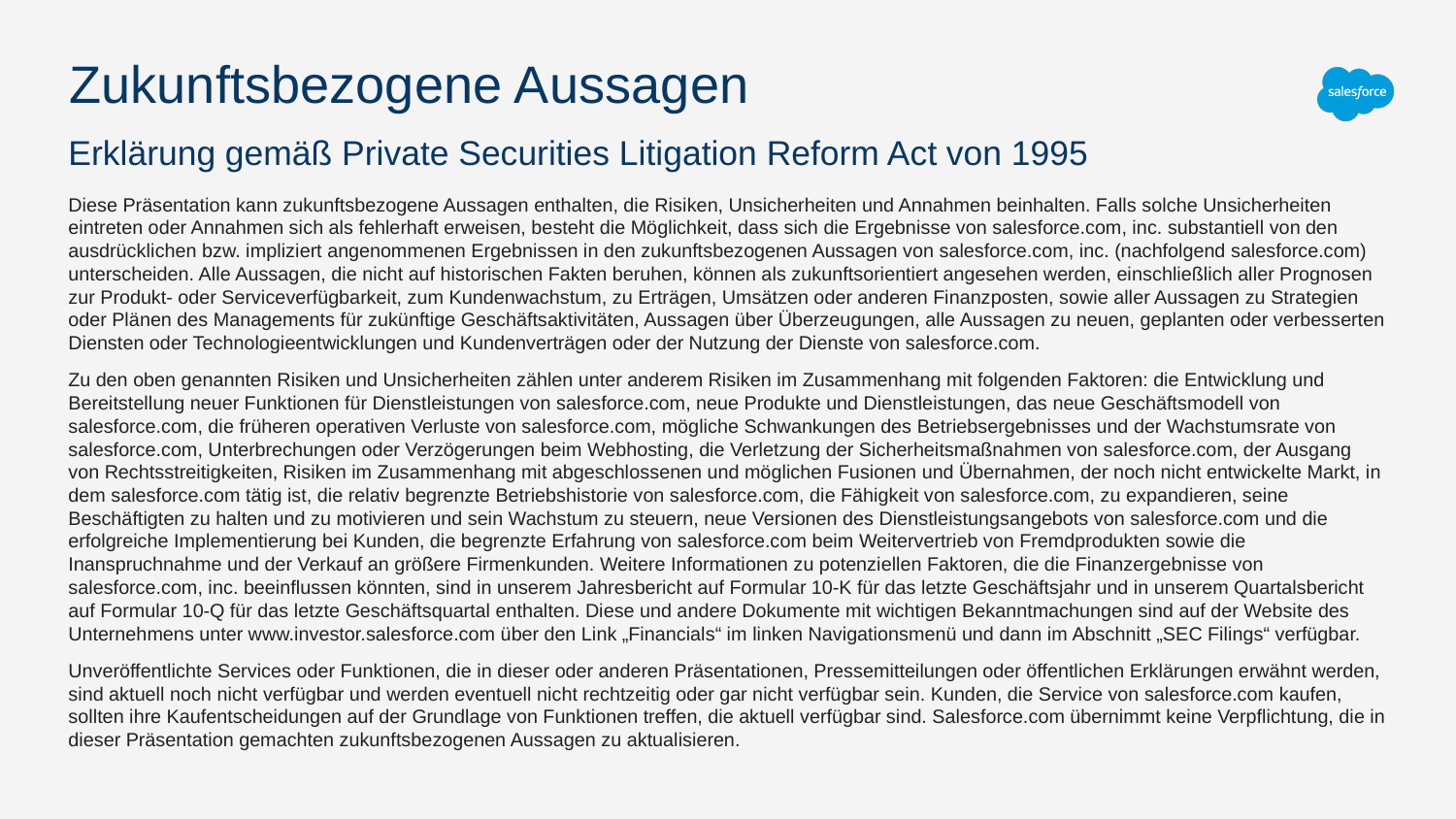

# Zukunftsbezogene Aussagen
Erklärung gemäß Private Securities Litigation Reform Act von 1995

Diese Präsentation kann zukunftsbezogene Aussagen enthalten, die Risiken, Unsicherheiten und Annahmen beinhalten. Falls solche Unsicherheiten eintreten oder Annahmen sich als fehlerhaft erweisen, besteht die Möglichkeit, dass sich die Ergebnisse von salesforce.com, inc. substantiell von den ausdrücklichen bzw. impliziert angenommenen Ergebnissen in den zukunftsbezogenen Aussagen von salesforce.com, inc. (nachfolgend salesforce.com) unterscheiden. Alle Aussagen, die nicht auf historischen Fakten beruhen, können als zukunftsorientiert angesehen werden, einschließlich aller Prognosen zur Produkt- oder Serviceverfügbarkeit, zum Kundenwachstum, zu Erträgen, Umsätzen oder anderen Finanzposten, sowie aller Aussagen zu Strategien oder Plänen des Managements für zukünftige Geschäftsaktivitäten, Aussagen über Überzeugungen, alle Aussagen zu neuen, geplanten oder verbesserten Diensten oder Technologieentwicklungen und Kundenverträgen oder der Nutzung der Dienste von salesforce.com.
Zu den oben genannten Risiken und Unsicherheiten zählen unter anderem Risiken im Zusammenhang mit folgenden Faktoren: die Entwicklung und Bereitstellung neuer Funktionen für Dienstleistungen von salesforce.com, neue Produkte und Dienstleistungen, das neue Geschäftsmodell von salesforce.com, die früheren operativen Verluste von salesforce.com, mögliche Schwankungen des Betriebsergebnisses und der Wachstumsrate von salesforce.com, Unterbrechungen oder Verzögerungen beim Webhosting, die Verletzung der Sicherheitsmaßnahmen von salesforce.com, der Ausgang von Rechtsstreitigkeiten, Risiken im Zusammenhang mit abgeschlossenen und möglichen Fusionen und Übernahmen, der noch nicht entwickelte Markt, in dem salesforce.com tätig ist, die relativ begrenzte Betriebshistorie von salesforce.com, die Fähigkeit von salesforce.com, zu expandieren, seine Beschäftigten zu halten und zu motivieren und sein Wachstum zu steuern, neue Versionen des Dienstleistungsangebots von salesforce.com und die erfolgreiche Implementierung bei Kunden, die begrenzte Erfahrung von salesforce.com beim Weitervertrieb von Fremdprodukten sowie die Inanspruchnahme und der Verkauf an größere Firmenkunden. Weitere Informationen zu potenziellen Faktoren, die die Finanzergebnisse von salesforce.com, inc. beeinflussen könnten, sind in unserem Jahresbericht auf Formular 10-K für das letzte Geschäftsjahr und in unserem Quartalsbericht auf Formular 10-Q für das letzte Geschäftsquartal enthalten. Diese und andere Dokumente mit wichtigen Bekanntmachungen sind auf der Website des Unternehmens unter www.investor.salesforce.com über den Link „Financials“ im linken Navigationsmenü und dann im Abschnitt „SEC Filings“ verfügbar.
Unveröffentlichte Services oder Funktionen, die in dieser oder anderen Präsentationen, Pressemitteilungen oder öffentlichen Erklärungen erwähnt werden, sind aktuell noch nicht verfügbar und werden eventuell nicht rechtzeitig oder gar nicht verfügbar sein. Kunden, die Service von salesforce.com kaufen, sollten ihre Kaufentscheidungen auf der Grundlage von Funktionen treffen, die aktuell verfügbar sind. Salesforce.com übernimmt keine Verpflichtung, die in dieser Präsentation gemachten zukunftsbezogenen Aussagen zu aktualisieren.